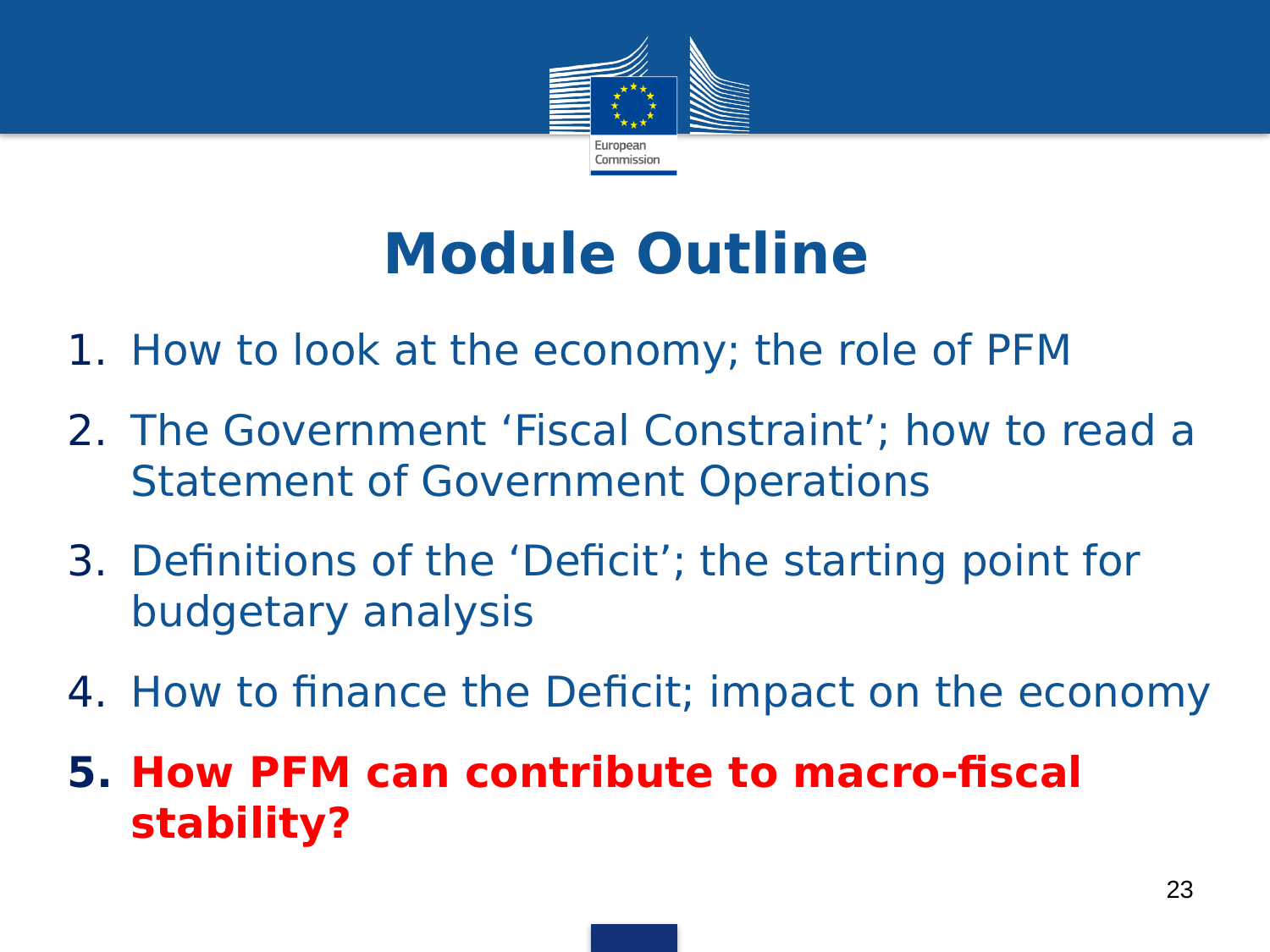

# Module Outline
How to look at the economy; the role of PFM
The Government ‘Fiscal Constraint’; how to read a Statement of Government Operations
Definitions of the ‘Deficit’; the starting point for budgetary analysis
How to finance the Deficit; impact on the economy
How PFM can contribute to macro-fiscal stability?

23